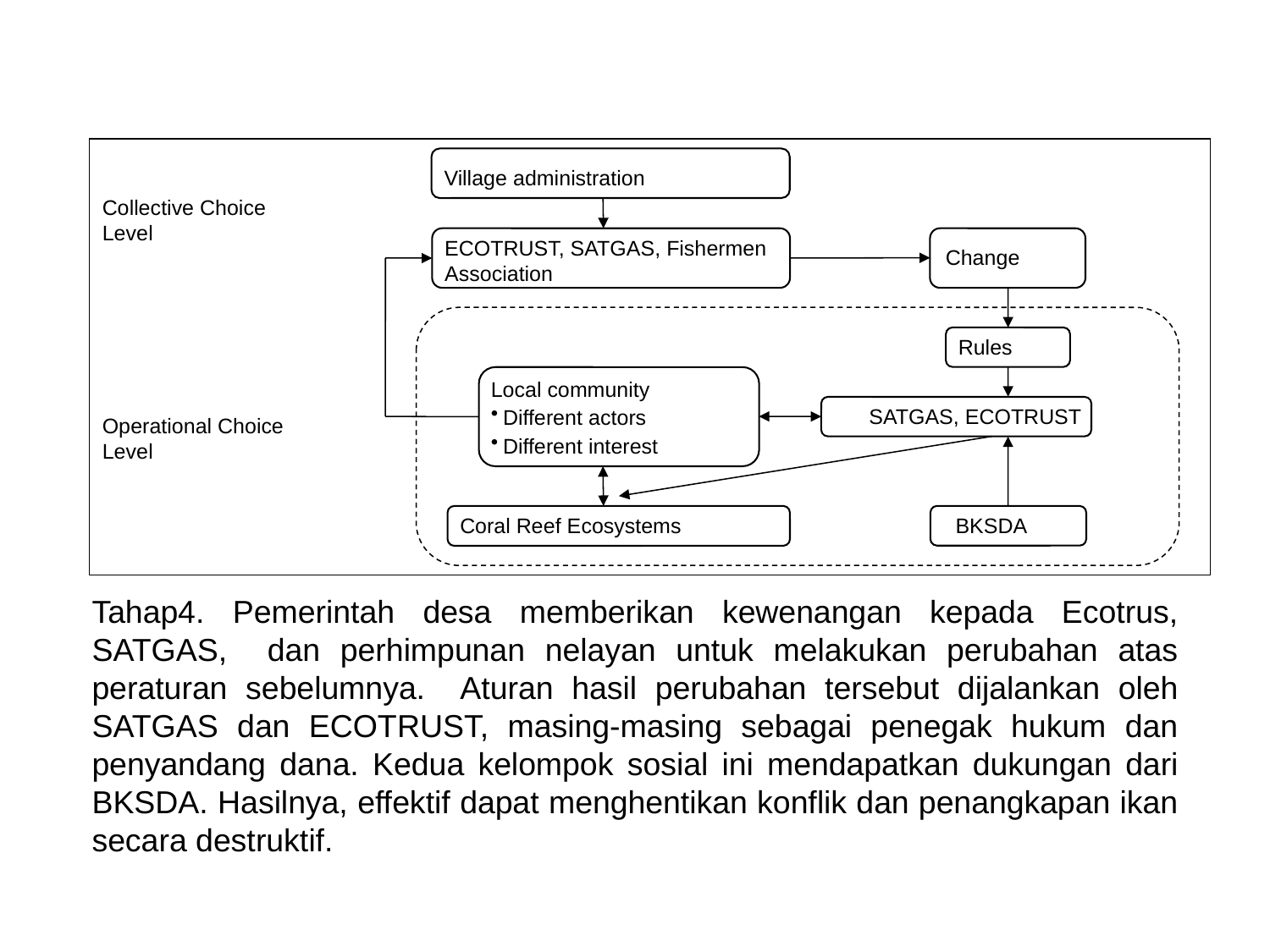

Village administration
Collective Choice Level

ECOTRUST, SATGAS, Fishermen Association

Change

Rules

Local community
Different actors
Different interest

SATGAS, ECOTRUST
Operational Choice Level

Coral Reef Ecosystems

BKSDA
Tahap4. Pemerintah desa memberikan kewenangan kepada Ecotrus, SATGAS,  dan perhimpunan nelayan untuk melakukan perubahan atas peraturan sebelumnya.  Aturan hasil perubahan tersebut dijalankan oleh SATGAS dan ECOTRUST, masing-masing sebagai penegak hukum dan penyandang dana. Kedua kelompok sosial ini mendapatkan dukungan dari BKSDA. Hasilnya, effektif dapat menghentikan konflik dan penangkapan ikan secara destruktif.